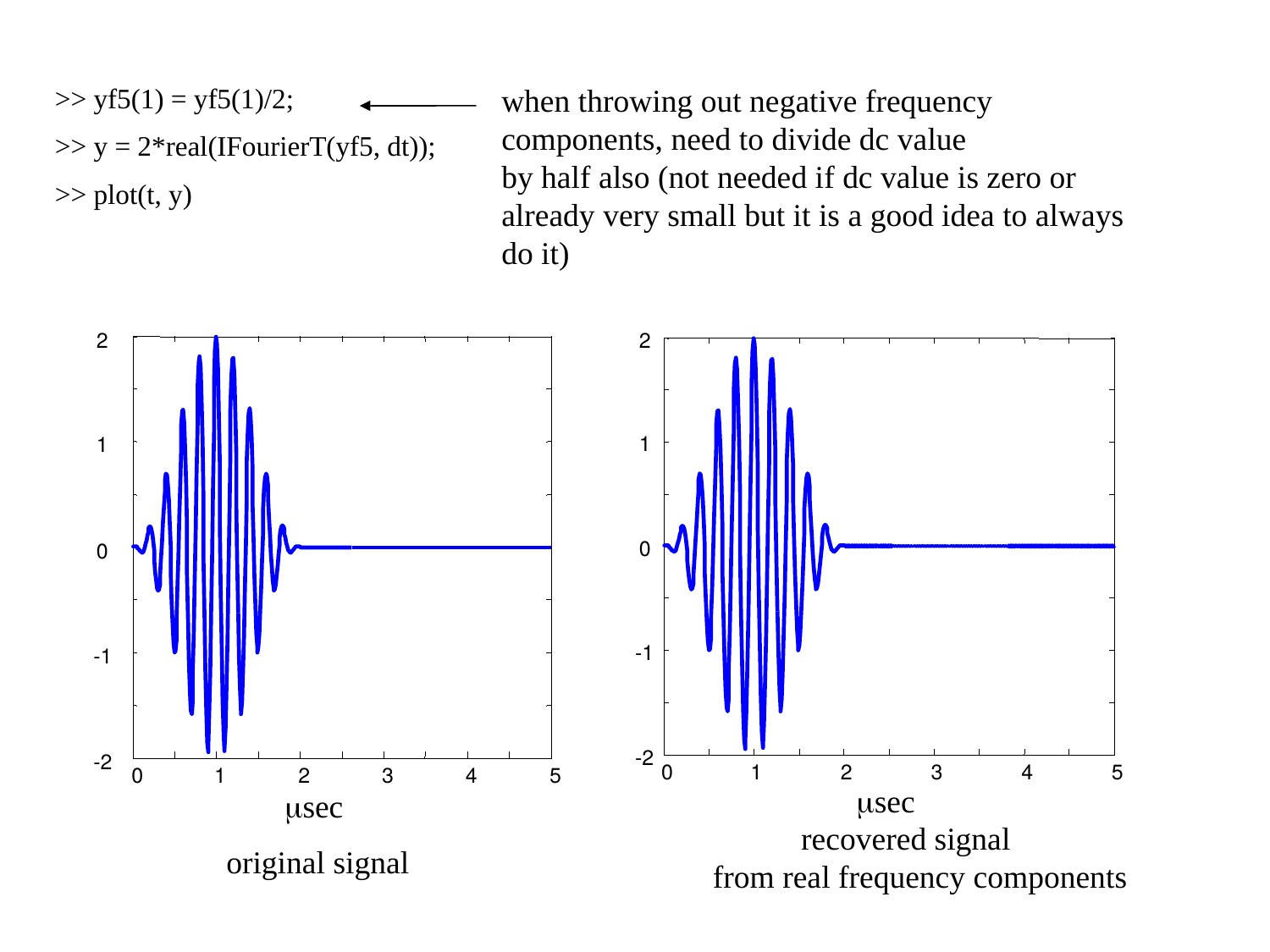

>> yf5(1) = yf5(1)/2;
>> y = 2*real(IFourierT(yf5, dt));
>> plot(t, y)
when throwing out negative frequency
components, need to divide dc value
by half also (not needed if dc value is zero or
already very small but it is a good idea to always
do it)

2

1

0

-1

-2

0
1
2
3
4
5
2

1

0

-1

-2

0
1
2
3
4
5
μsec
μsec
           recovered signal
from real frequency components
original signal